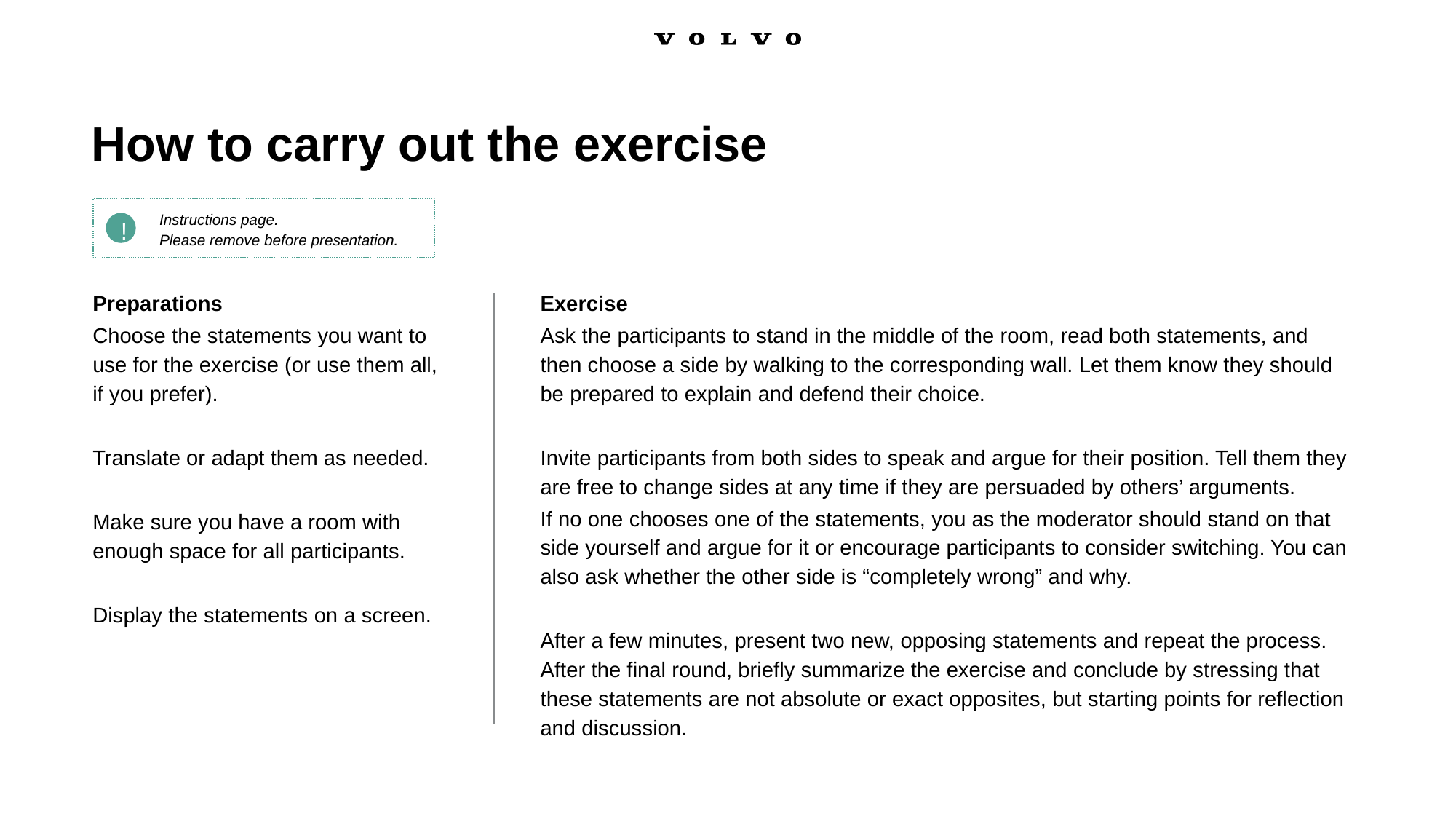

# How to carry out the exercise

Instructions page.
Please remove before presentation.
!
Preparations
Choose the statements you want to use for the exercise (or use them all, if you prefer).

Translate or adapt them as needed.

Make sure you have a room with enough space for all participants.

Display the statements on a screen.

Exercise
Ask the participants to stand in the middle of the room, read both statements, and then choose a side by walking to the corresponding wall. Let them know they should be prepared to explain and defend their choice.

Invite participants from both sides to speak and argue for their position. Tell them they are free to change sides at any time if they are persuaded by others’ arguments.
If no one chooses one of the statements, you as the moderator should stand on that side yourself and argue for it or encourage participants to consider switching. You can also ask whether the other side is “completely wrong” and why.

After a few minutes, present two new, opposing statements and repeat the process. After the final round, briefly summarize the exercise and conclude by stressing that these statements are not absolute or exact opposites, but starting points for reflection and discussion.